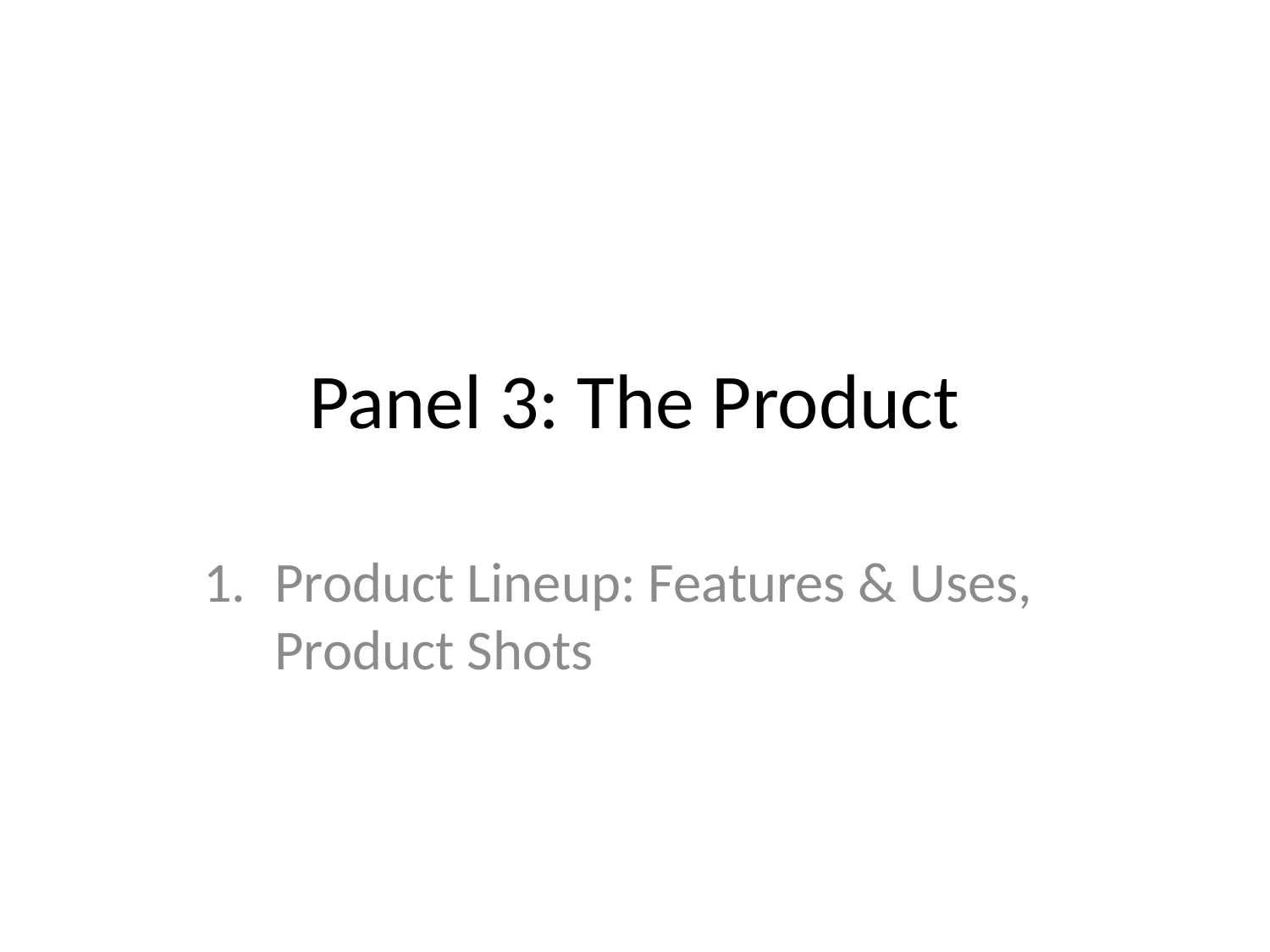

# Panel 3: The Product
Product Lineup: Features & Uses, Product Shots